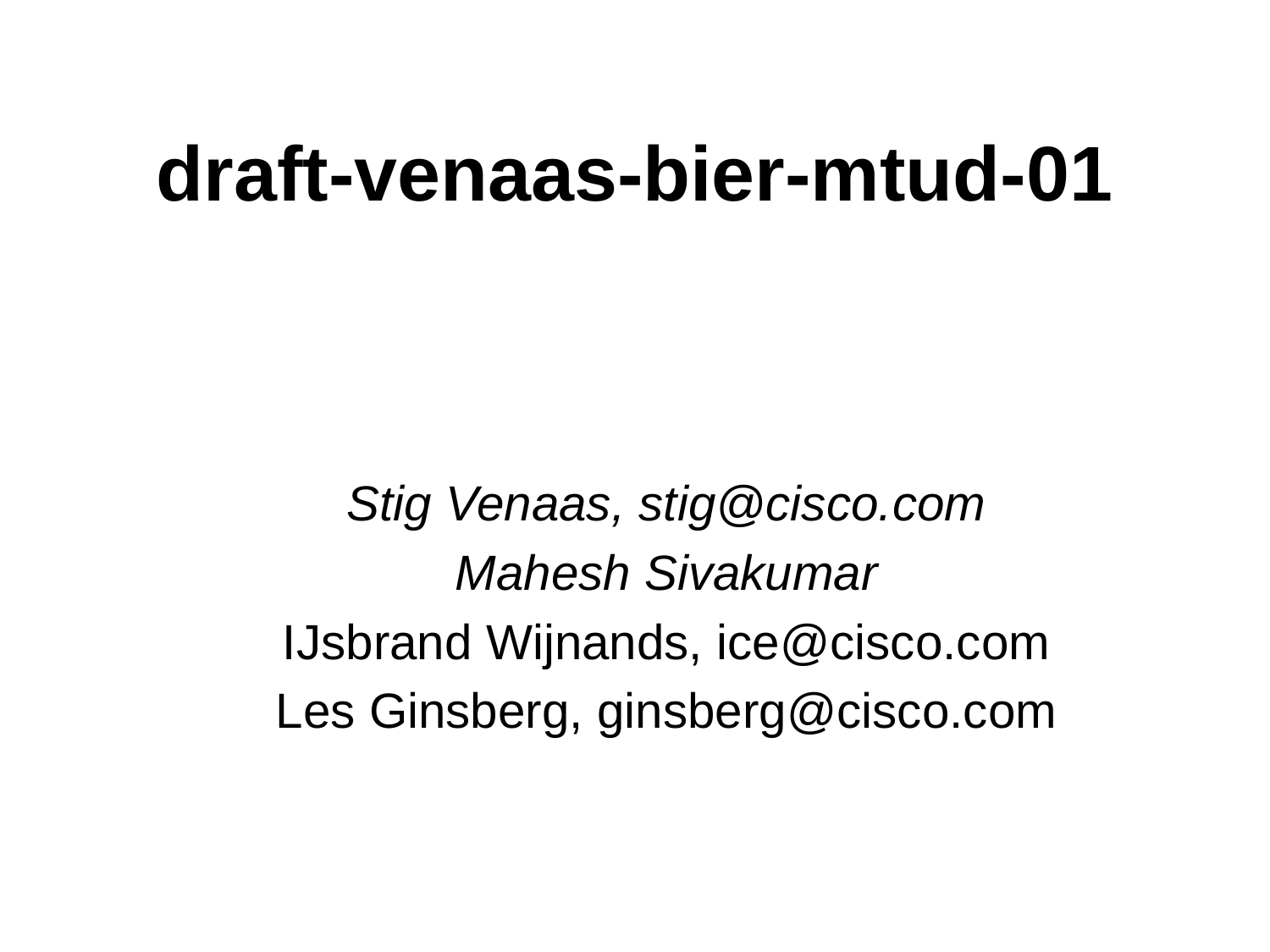

# draft-venaas-bier-mtud-01

Stig Venaas, stig@cisco.com
Mahesh Sivakumar
IJsbrand Wijnands, ice@cisco.com
Les Ginsberg, ginsberg@cisco.com